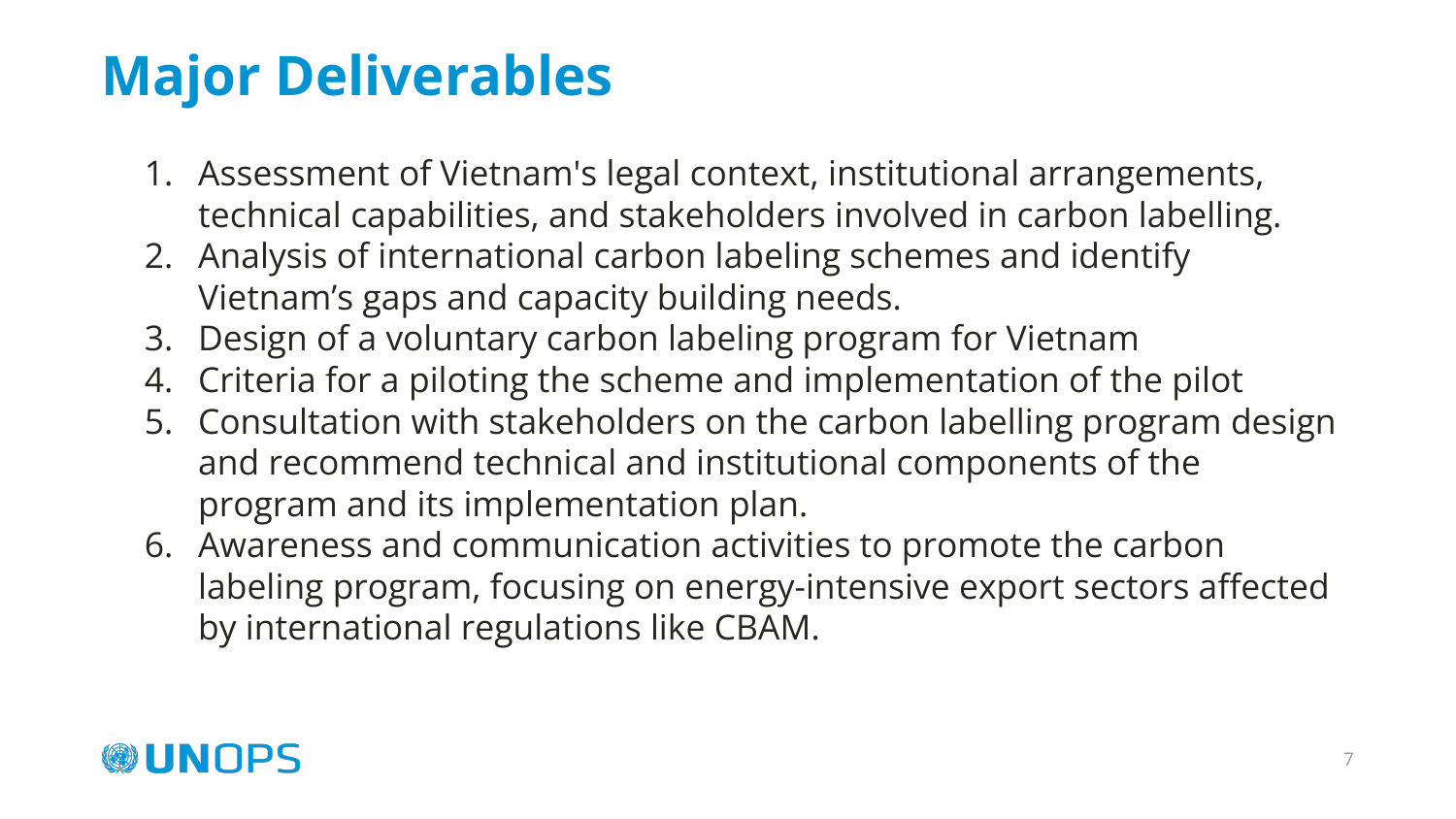

# Major Deliverables
Assessment of Vietnam's legal context, institutional arrangements, technical capabilities, and stakeholders involved in carbon labelling.
Analysis of international carbon labeling schemes and identify Vietnam’s gaps and capacity building needs.
Design of a voluntary carbon labeling program for Vietnam
Criteria for a piloting the scheme and implementation of the pilot
Consultation with stakeholders on the carbon labelling program design and recommend technical and institutional components of the program and its implementation plan.
Awareness and communication activities to promote the carbon labeling program, focusing on energy-intensive export sectors affected by international regulations like CBAM.

7